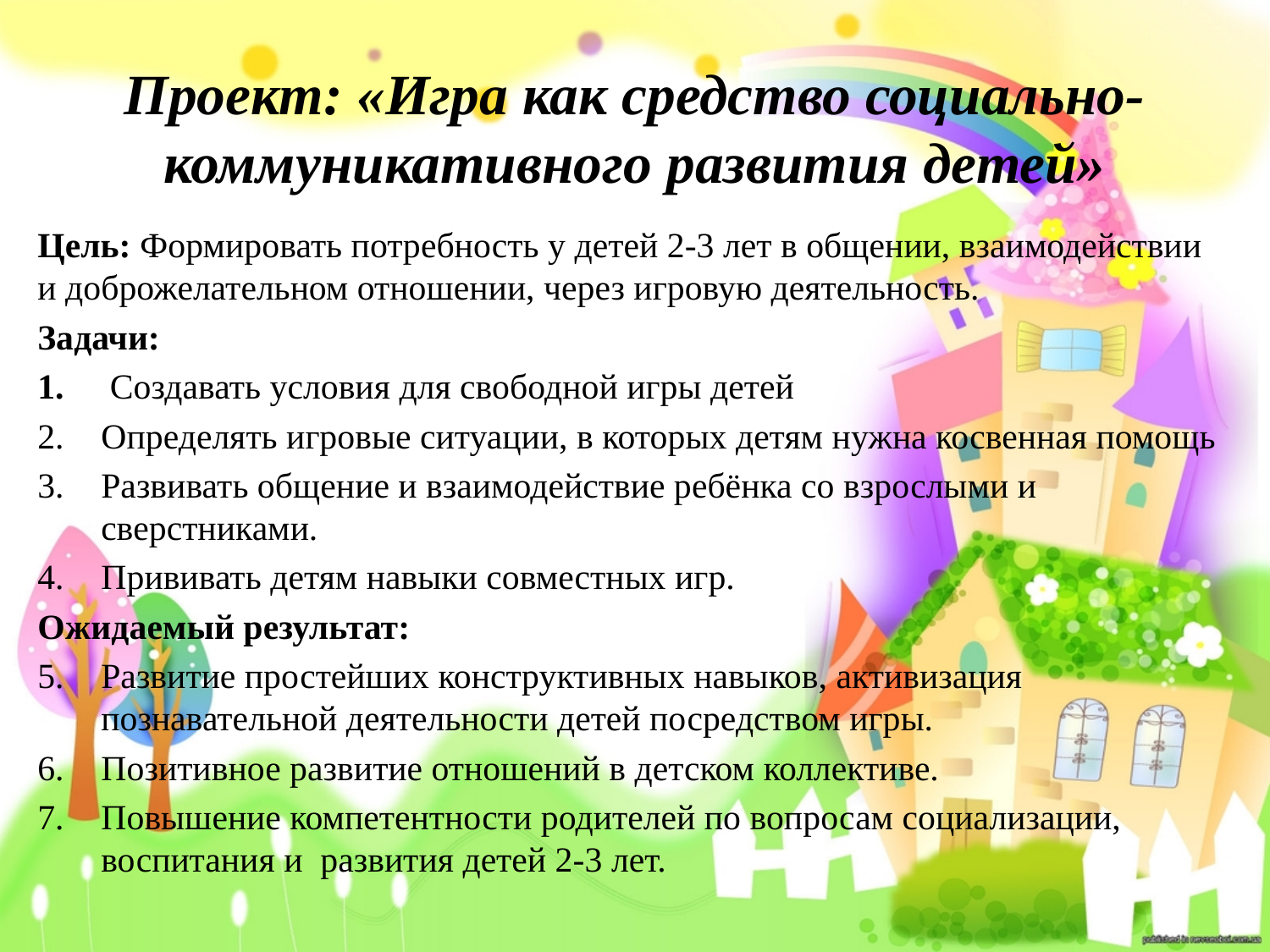

# Проект: «Игра как средство социально- коммуникативного развития детей»
Цель: Формировать потребность у детей 2-3 лет в общении, взаимодействии и доброжелательном отношении, через игровую деятельность.
Задачи:
 Создавать условия для свободной игры детей
Определять игровые ситуации, в которых детям нужна косвенная помощь
Развивать общение и взаимодействие ребёнка со взрослыми и сверстниками.
Прививать детям навыки совместных игр.
Ожидаемый результат:
Развитие простейших конструктивных навыков, активизация познавательной деятельности детей посредством игры.
Позитивное развитие отношений в детском коллективе.
Повышение компетентности родителей по вопросам социализации, воспитания и  развития детей 2-3 лет.